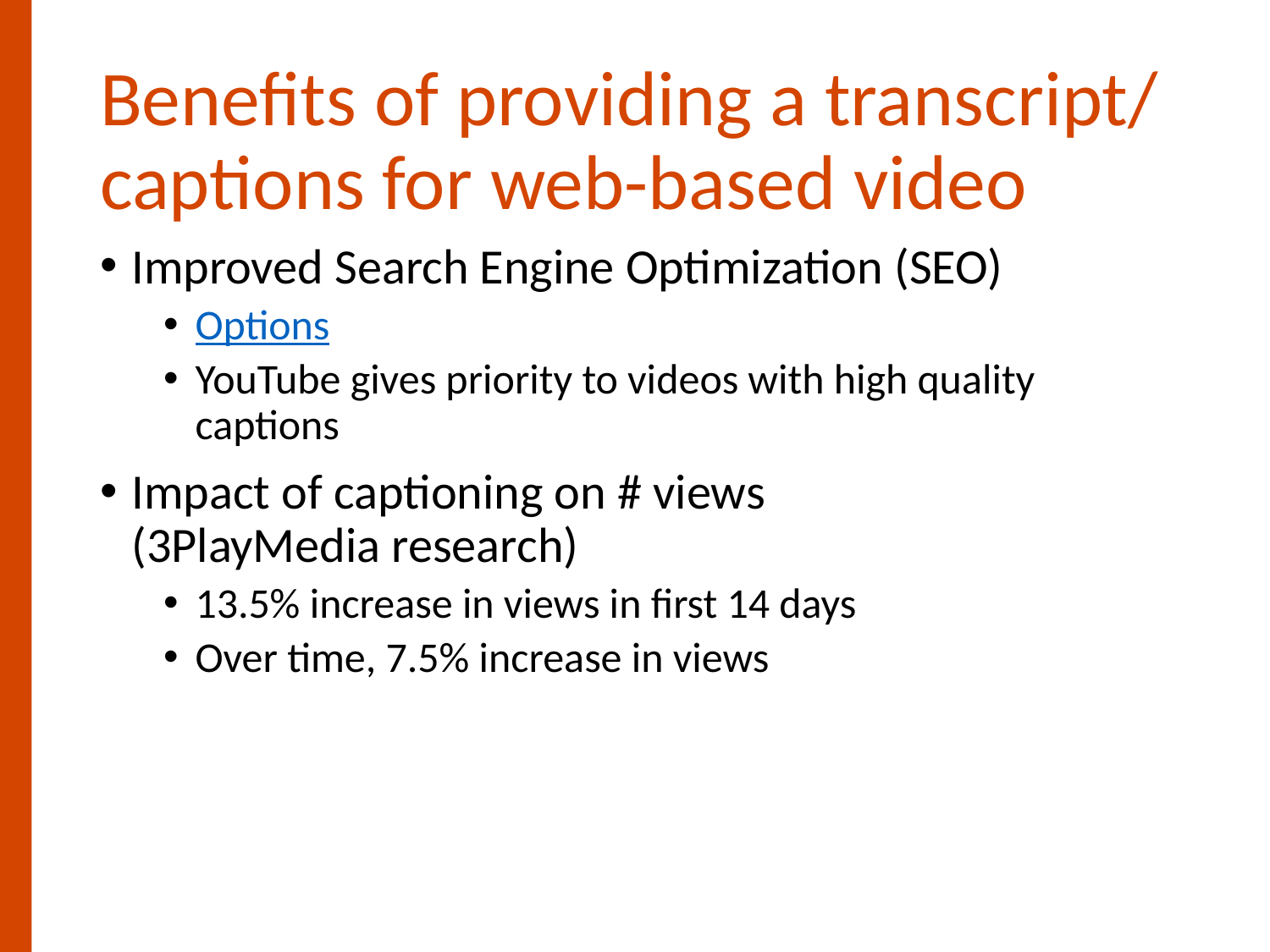

# Benefits of providing a transcript/ captions for web-based video
Improved Search Engine Optimization (SEO)
Options
YouTube gives priority to videos with high quality captions
Impact of captioning on # views
(3PlayMedia research)
13.5% increase in views in first 14 days
Over time, 7.5% increase in views